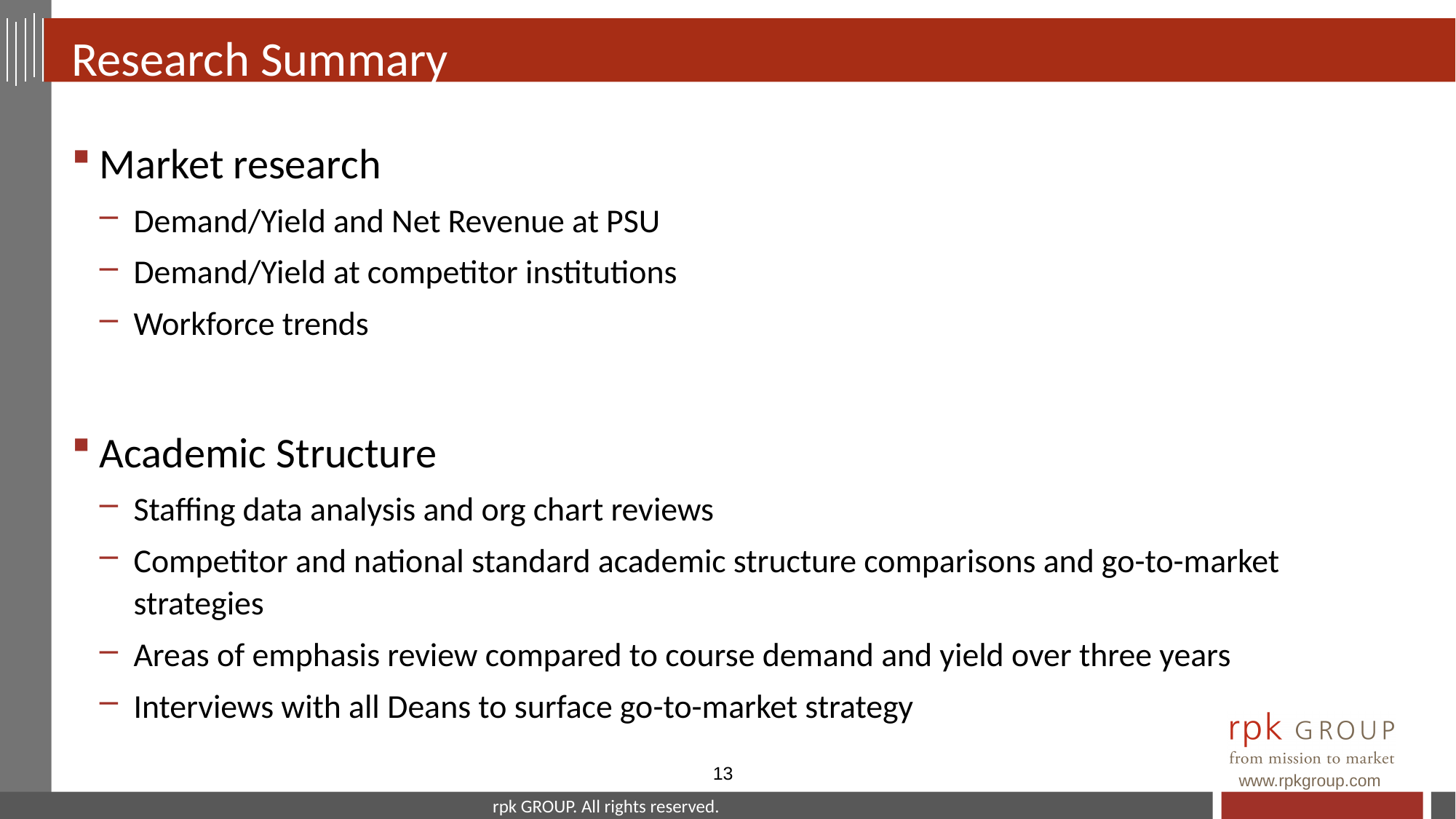

# Research Summary
Market research
Demand/Yield and Net Revenue at PSU
Demand/Yield at competitor institutions
Workforce trends

Academic Structure
Staffing data analysis and org chart reviews
Competitor and national standard academic structure comparisons and go-to-market strategies
Areas of emphasis review compared to course demand and yield over three years
Interviews with all Deans to surface go-to-market strategy
13